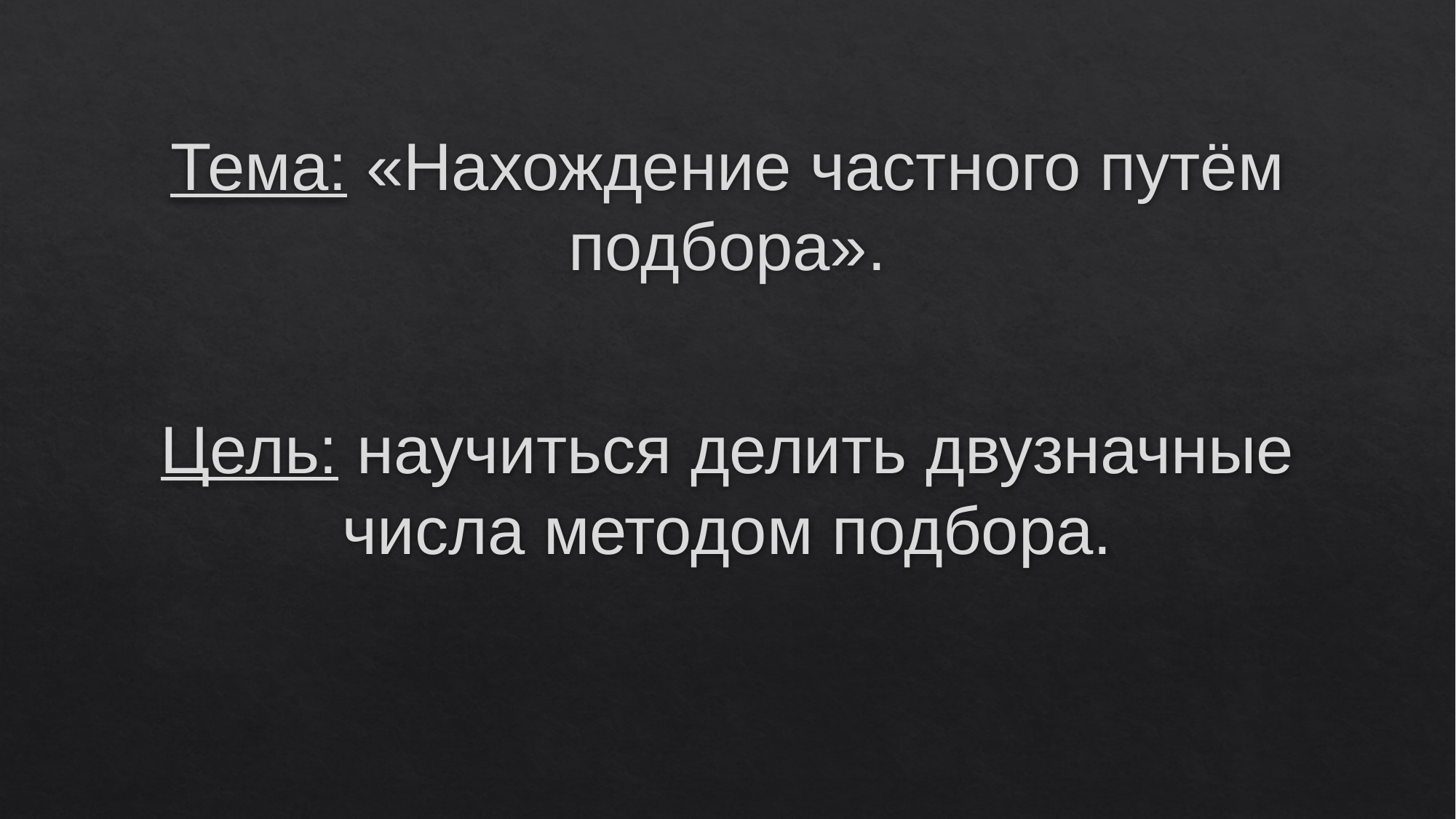

#
Тема: «Нахождение частного путём подбора».

Цель: научиться делить двузначные числа методом подбора.